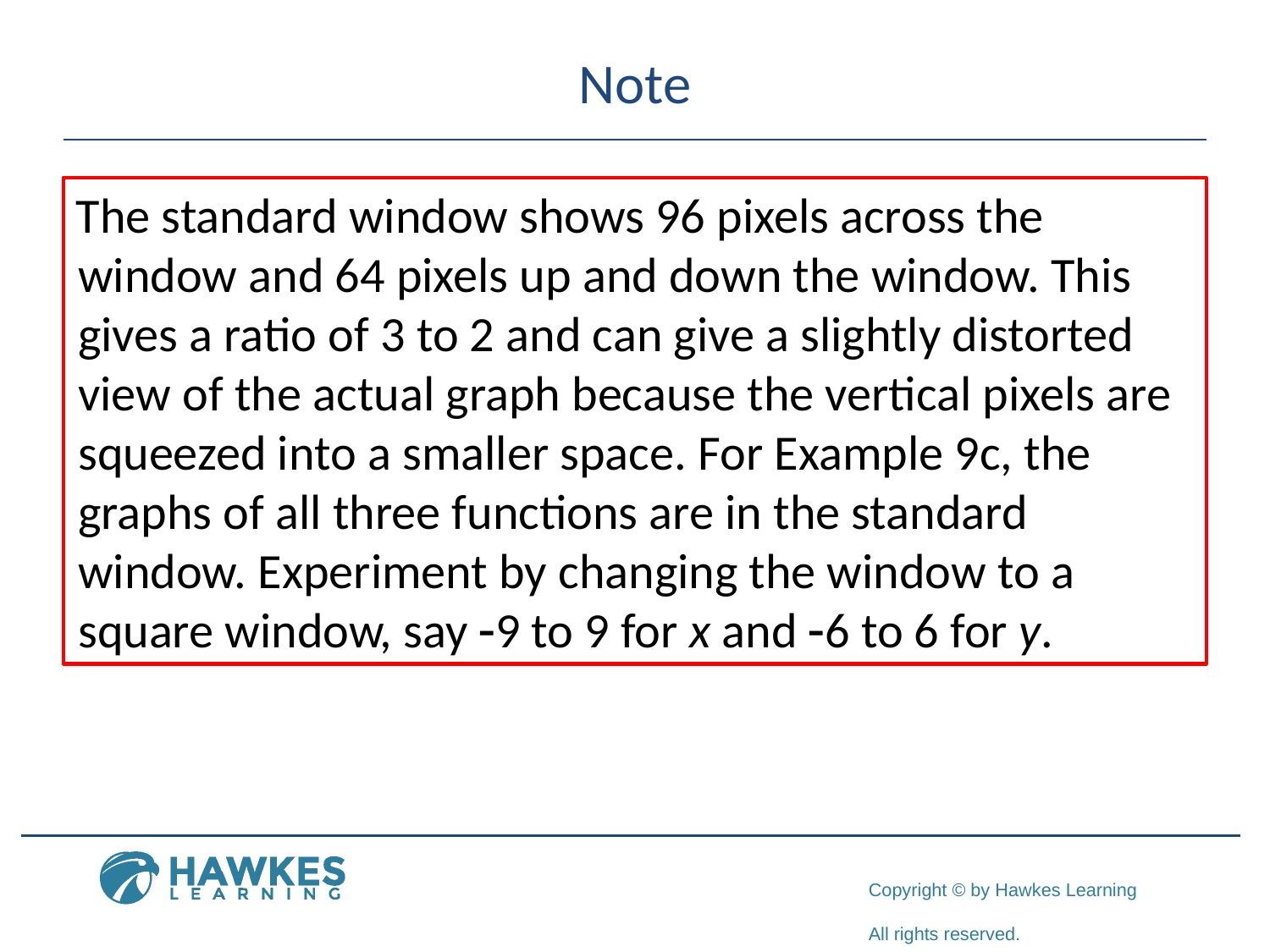

# Note
The standard window shows 96 pixels across the window and 64 pixels up and down the window. This gives a ratio of 3 to 2 and can give a slightly distorted view of the actual graph because the vertical pixels are squeezed into a smaller space. For Example 9c, the graphs of all three functions are in the standard window. Experiment by changing the window to a square window, say −9 to 9 for x and −6 to 6 for y.